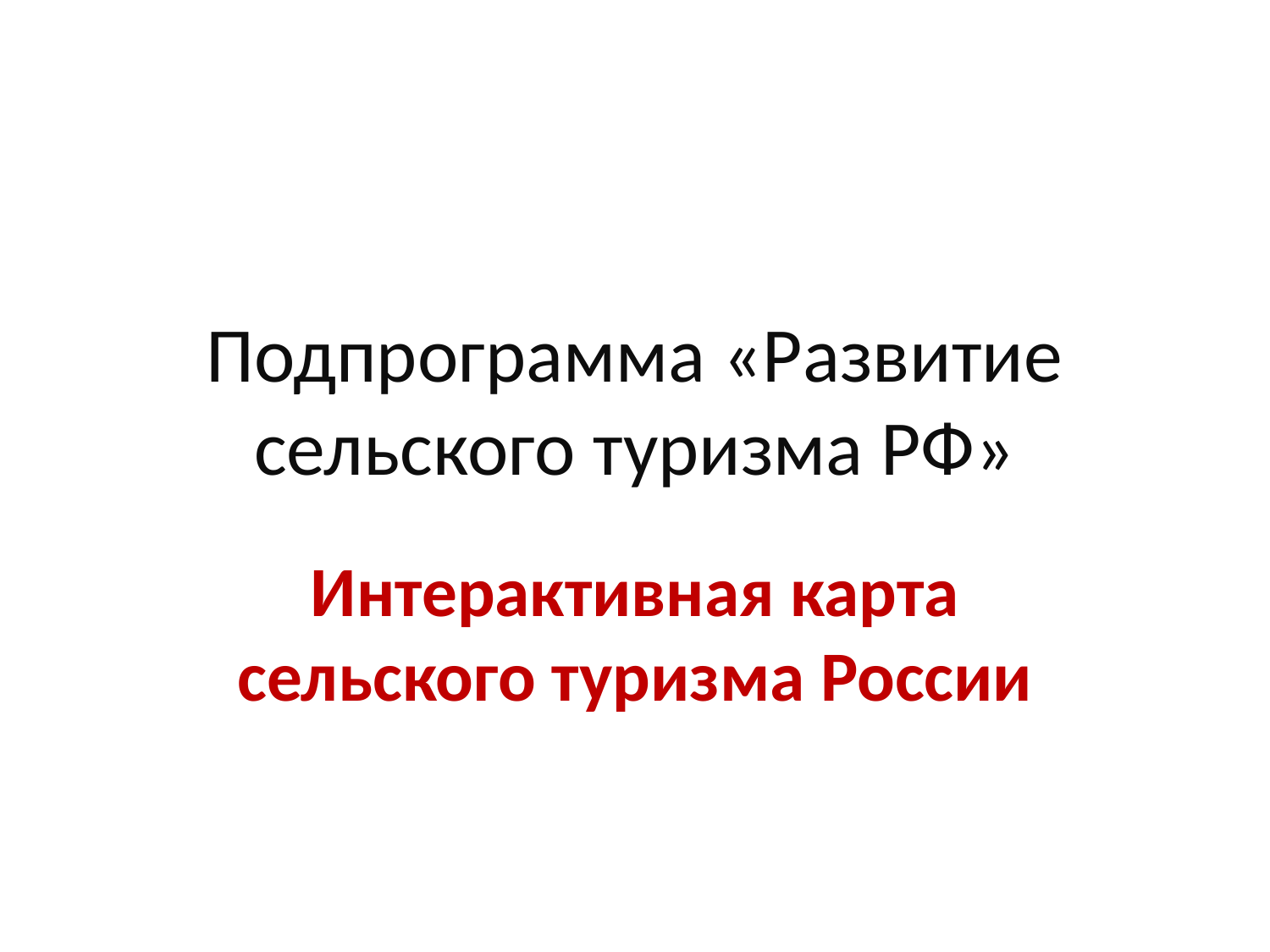

# Подпрограмма «Развитие сельского туризма РФ»
Интерактивная карта сельского туризма России